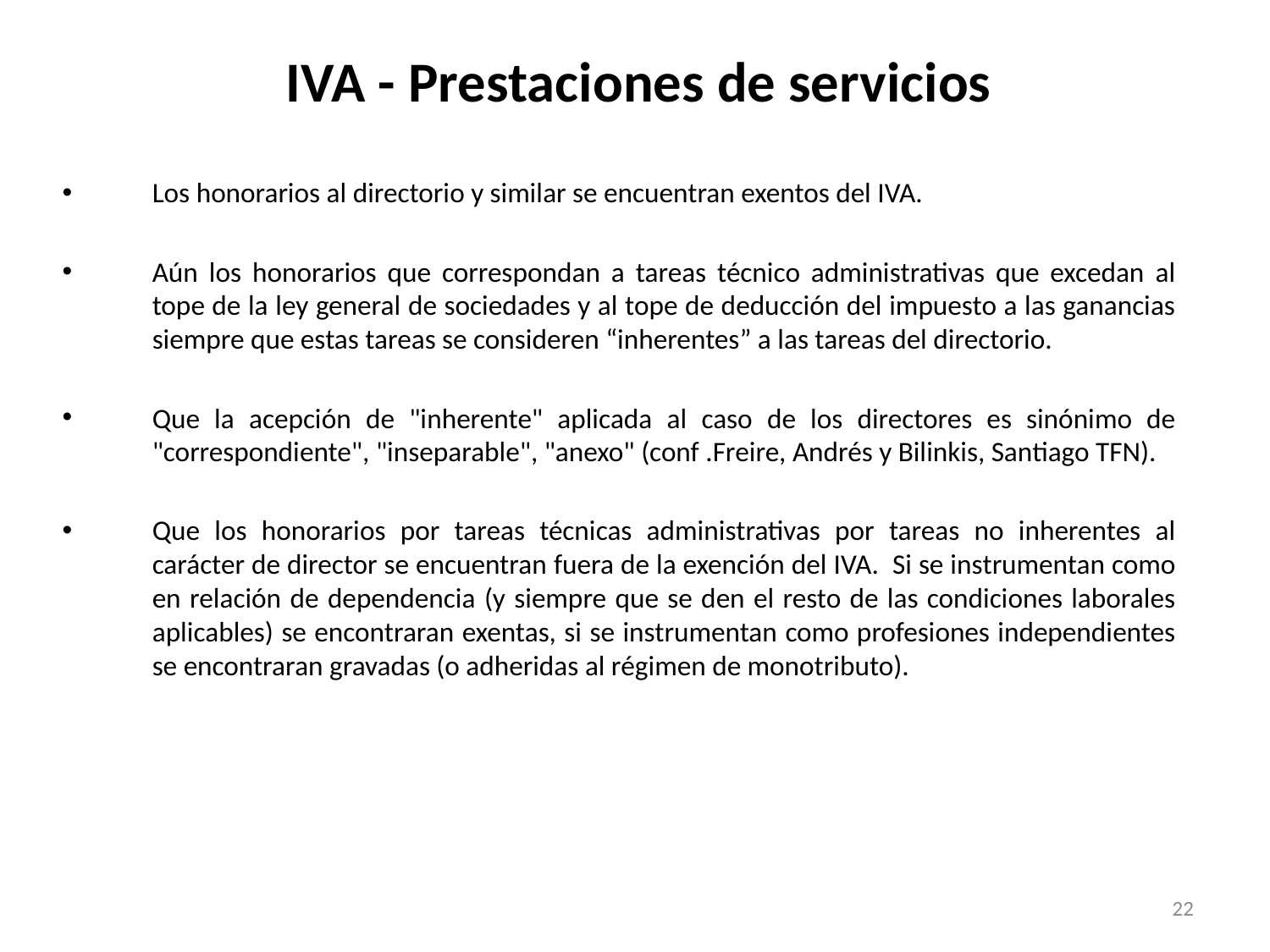

# IVA - Prestaciones de servicios
Los honorarios al directorio y similar se encuentran exentos del IVA.

Aún los honorarios que correspondan a tareas técnico administrativas que excedan al tope de la ley general de sociedades y al tope de deducción del impuesto a las ganancias siempre que estas tareas se consideren “inherentes” a las tareas del directorio.

Que la acepción de "inherente" aplicada al caso de los directores es sinónimo de "correspondiente", "inseparable", "anexo" (conf .Freire, Andrés y Bilinkis, Santiago TFN).

Que los honorarios por tareas técnicas administrativas por tareas no inherentes al carácter de director se encuentran fuera de la exención del IVA.  Si se instrumentan como en relación de dependencia (y siempre que se den el resto de las condiciones laborales aplicables) se encontraran exentas, si se instrumentan como profesiones independientes se encontraran gravadas (o adheridas al régimen de monotributo).

22